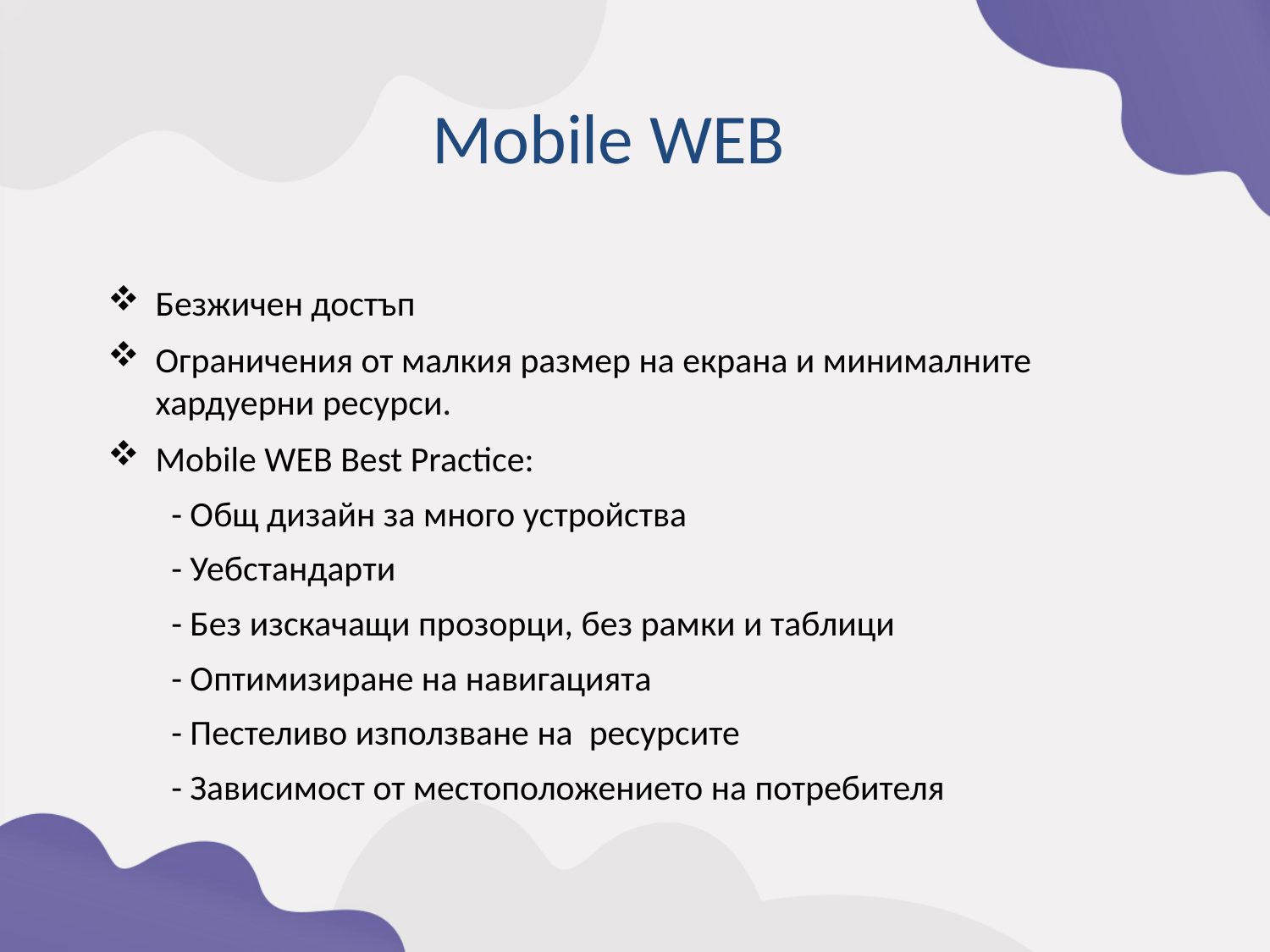

Mobile WEB
Безжичен достъп
Ограничения от малкия размер на екрана и минималните хардуерни ресурси.
Mobile WEB Best Practice:
- Общ дизайн за много устройства
- Уебстандарти
- Без изскачащи прозорци, без рамки и таблици
- Оптимизиране на навигацията
- Пестеливо използване на  ресурсите
- Зависимост от местоположението на потребителя